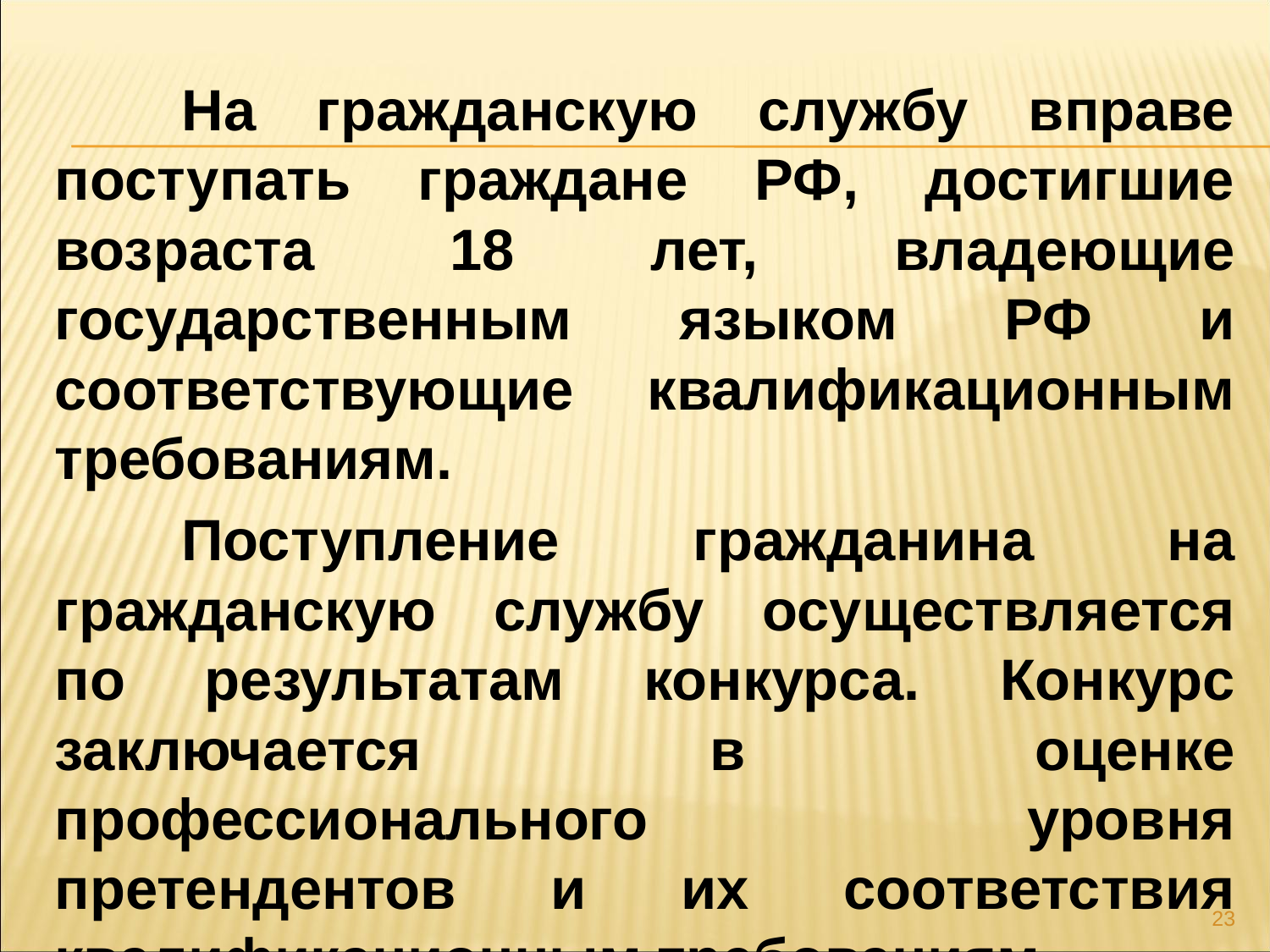

На гражданскую службу вправе поступать граждане РФ, достигшие возраста 18 лет, владеющие государственным языком РФ и соответствующие квалификационным требованиям.
	Поступление гражданина на гражданскую службу осуществляется по результатам конкурса. Конкурс заключается в оценке профессионального уровня претендентов и их соответствия квалификационным требованиям.
23